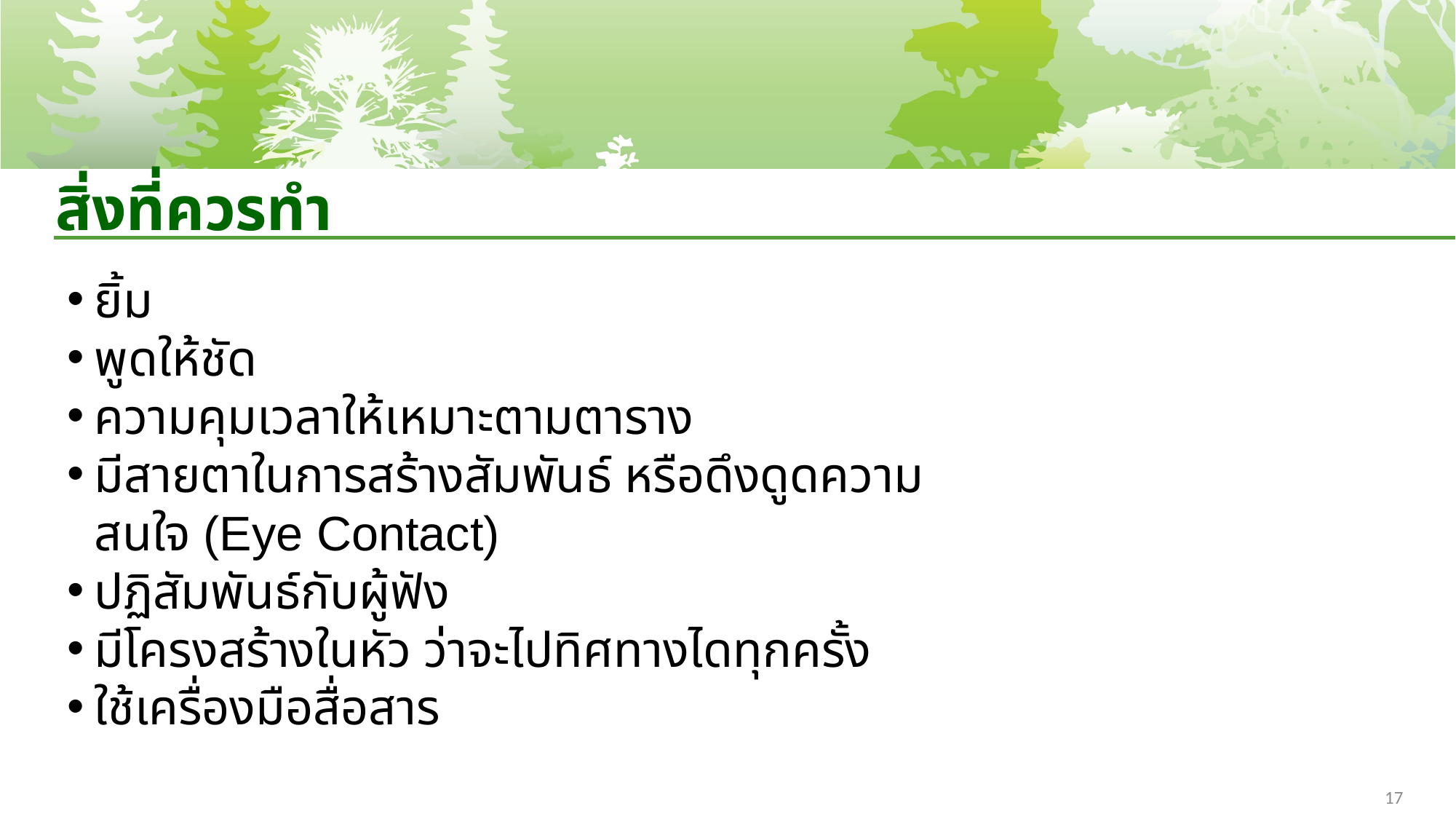

# สิ่งที่ควรทำ
ยิ้ม
พูดให้ชัด
ความคุมเวลาให้เหมาะตามตาราง
มีสายตาในการสร้างสัมพันธ์ หรือดึงดูดความสนใจ (Eye Contact)
ปฏิสัมพันธ์กับผู้ฟัง
มีโครงสร้างในหัว ว่าจะไปทิศทางไดทุกครั้ง
ใช้เครื่องมือสื่อสาร

17